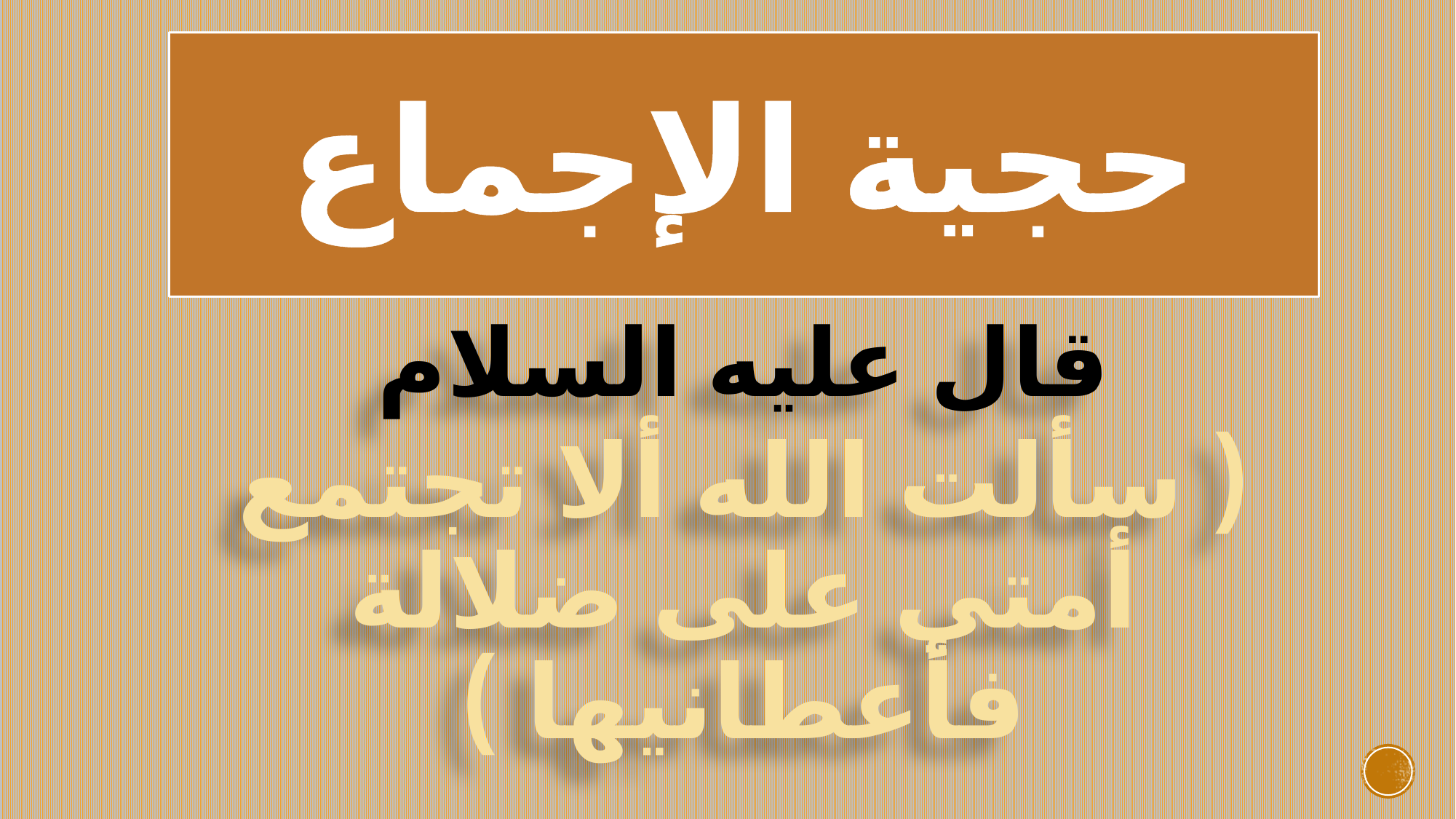

# حجية الإجماع
قال عليه السلام
( سألت الله ألا تجتمع أمتي على ضلالة فأعطانيها )